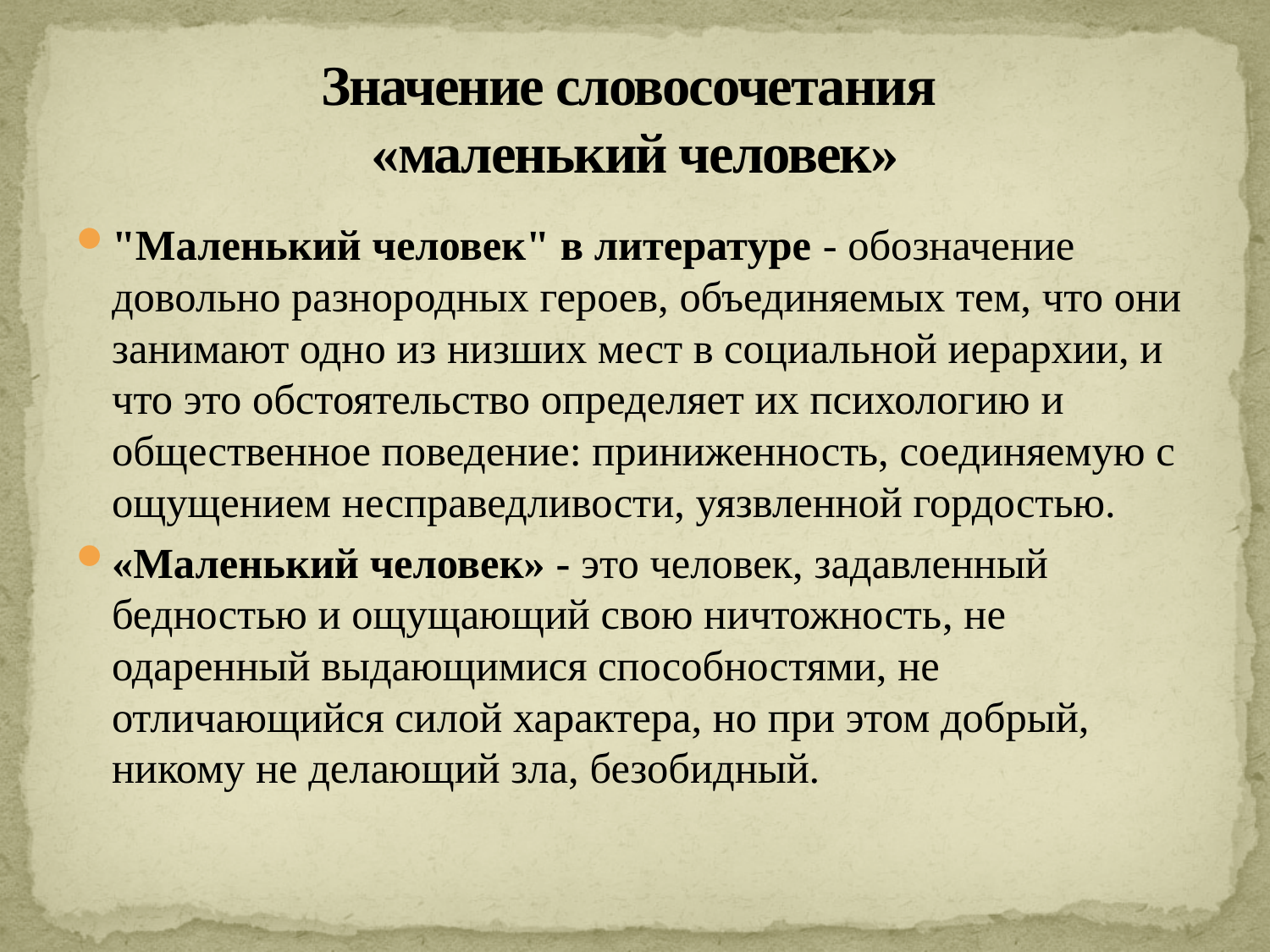

# Значение словосочетания «маленький человек»
"Маленький человек" в литературе - обозначение довольно разнородных героев, объединяемых тем, что они занимают одно из низших мест в социальной иерархии, и что это обстоятельство определяет их психологию и общественное поведение: приниженность, соединяемую с ощущением несправедливости, уязвленной гордостью.
«Маленький человек» - это человек, задавленный бедностью и ощущающий свою ничтожность, не одаренный выдающимися способностями, не отличающийся силой характера, но при этом добрый, никому не делающий зла, безобидный.